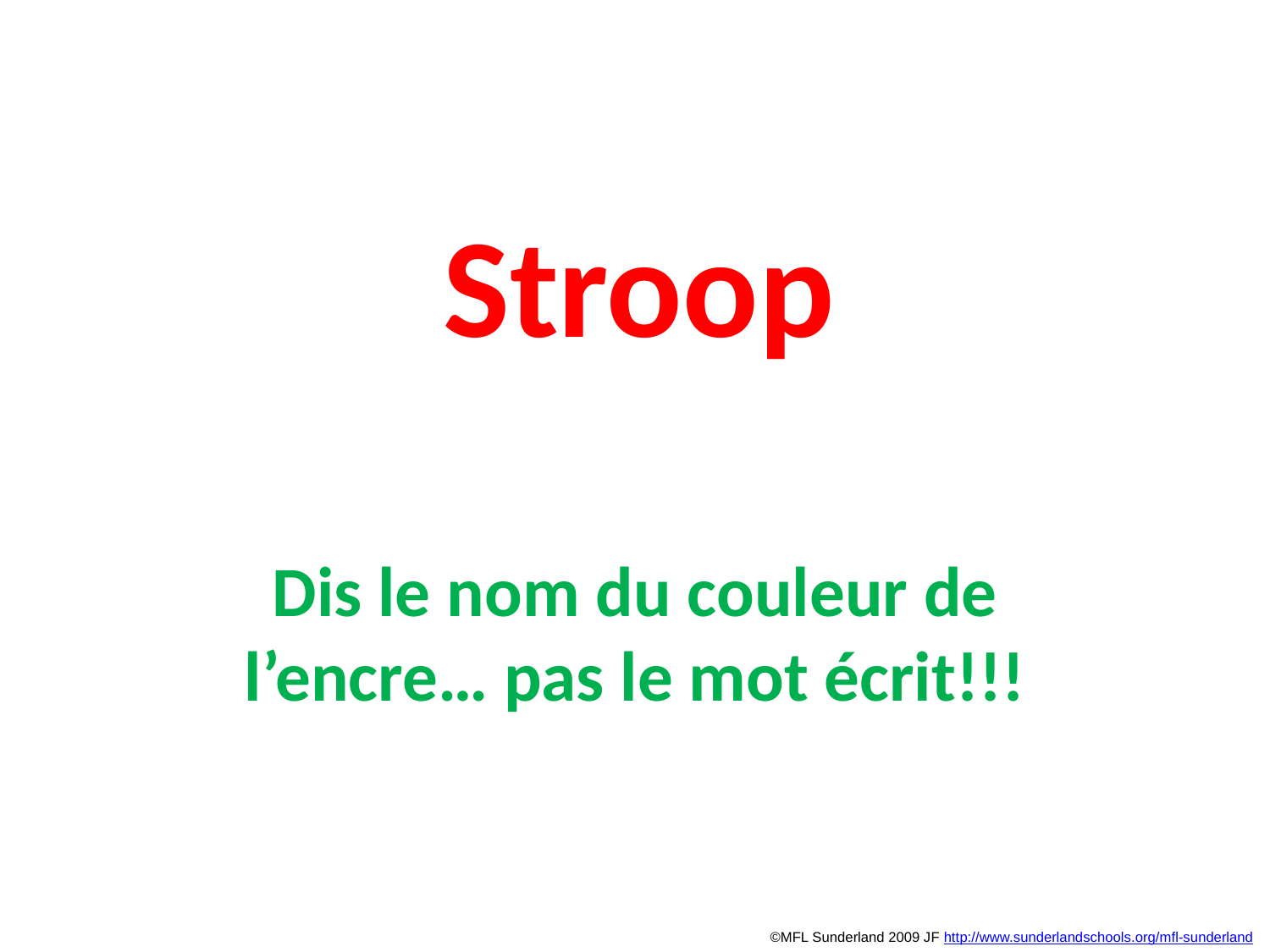

# Stroop
Dis le nom du couleur de l’encre… pas le mot écrit!!!
©MFL Sunderland 2009 JF http://www.sunderlandschools.org/mfl-sunderland